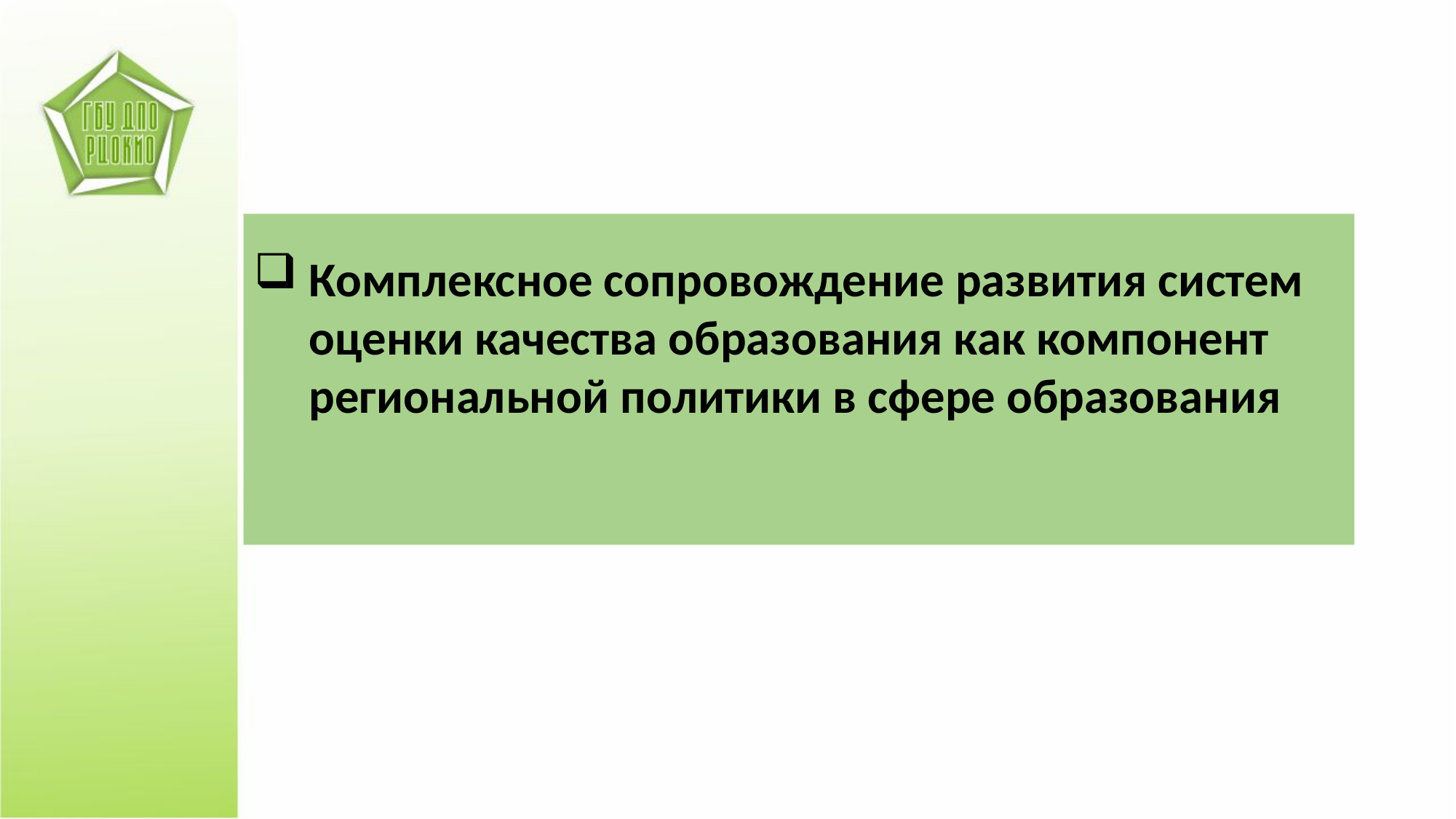

# Комплексное сопровождение развития систем оценки качества образования как компонент региональной политики в сфере образования